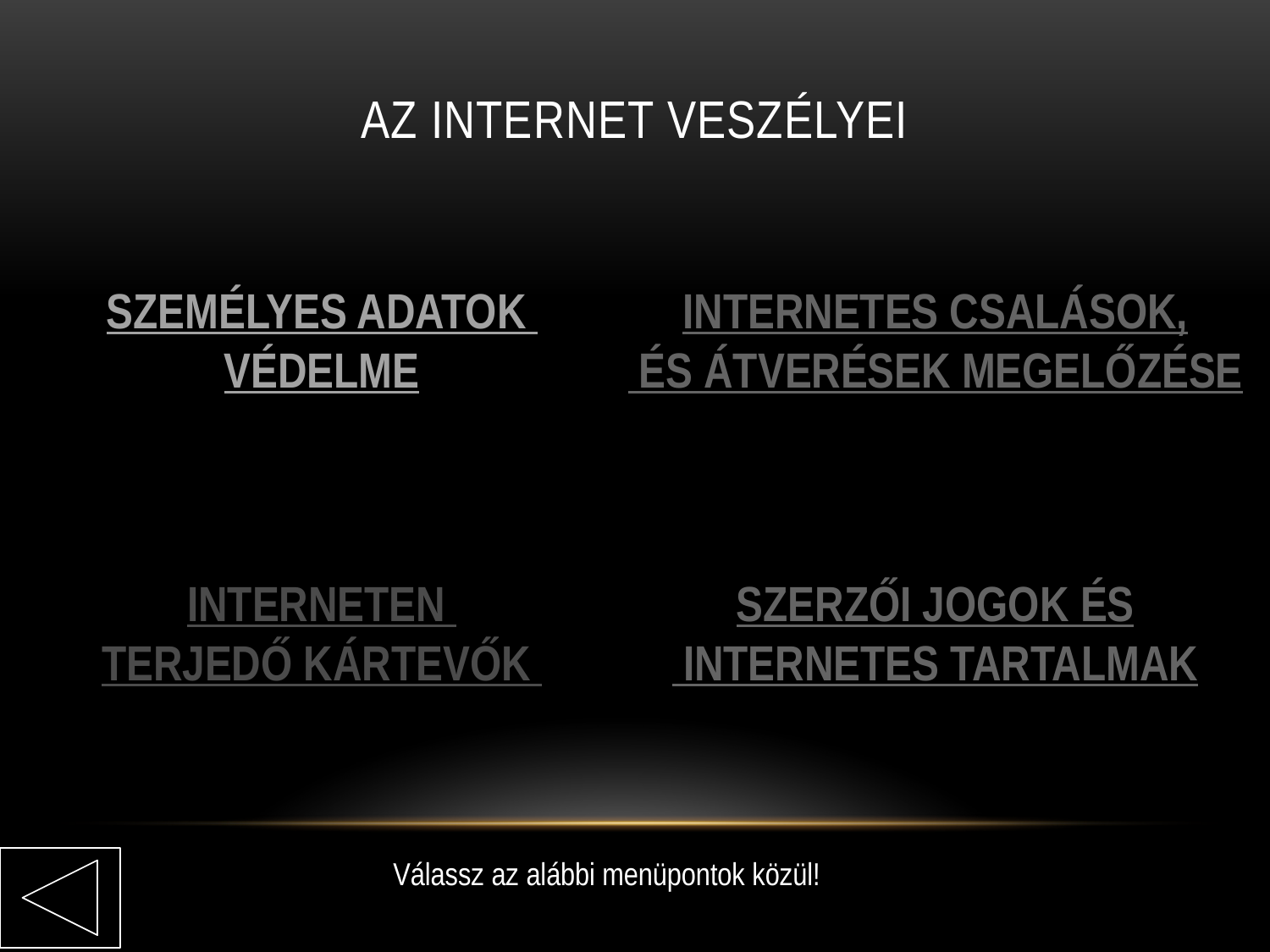

# Az internet veszélyei
személyes adatok védelme
internetes csalások,
 és átverések megelőzése
interneten
terjedő kártevők
szerzői jogok és
 internetes tartalmak

Válassz az alábbi menüpontok közül!